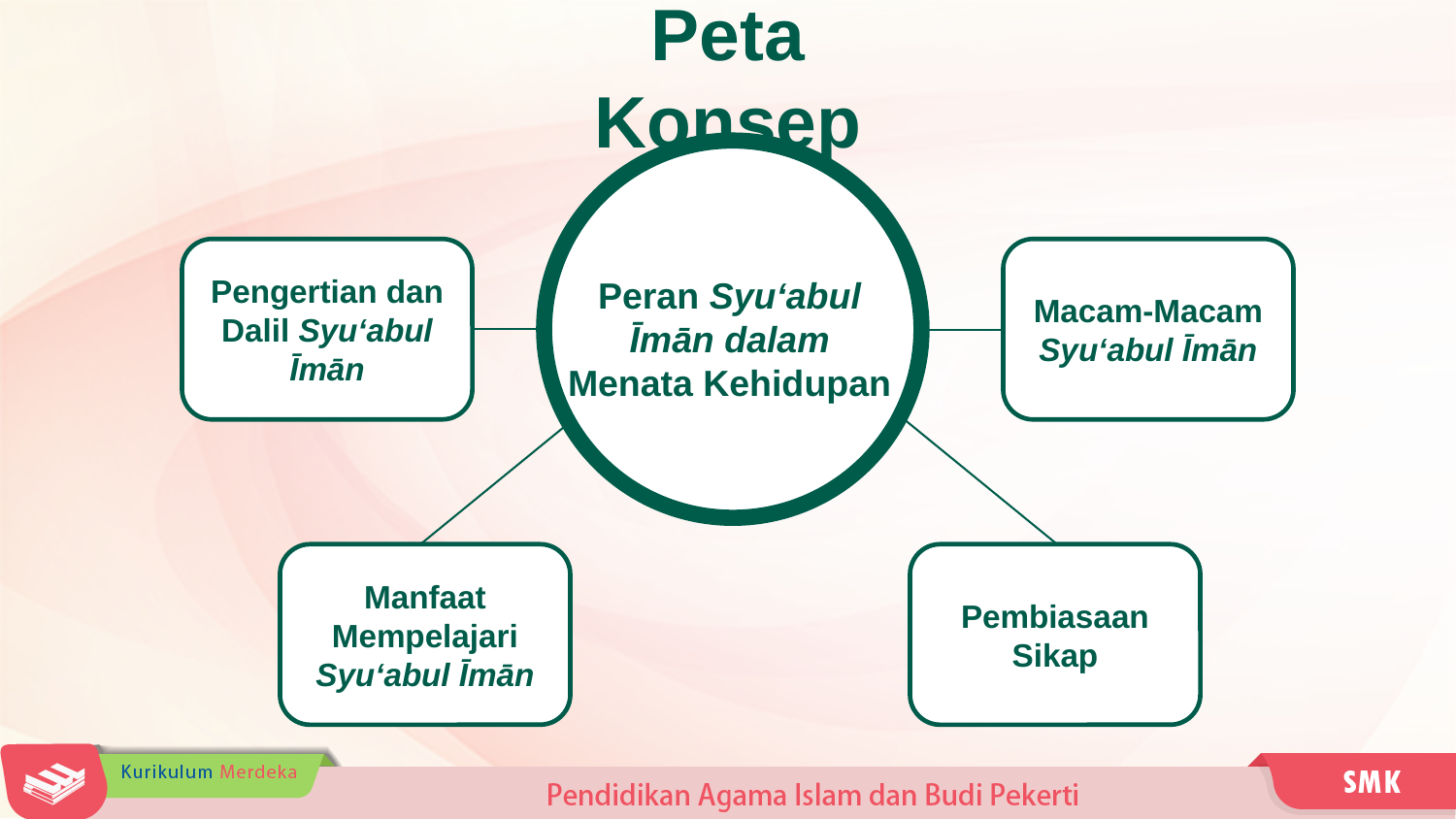

Peta Konsep

Peran Syu‘abul Īmān dalam
Menata Kehidupan
Pengertian dan Dalil Syu‘abul Īmān
Macam-Macam Syu‘abul Īmān
Manfaat Mempelajari Syu‘abul Īmān
Pembiasaan Sikap